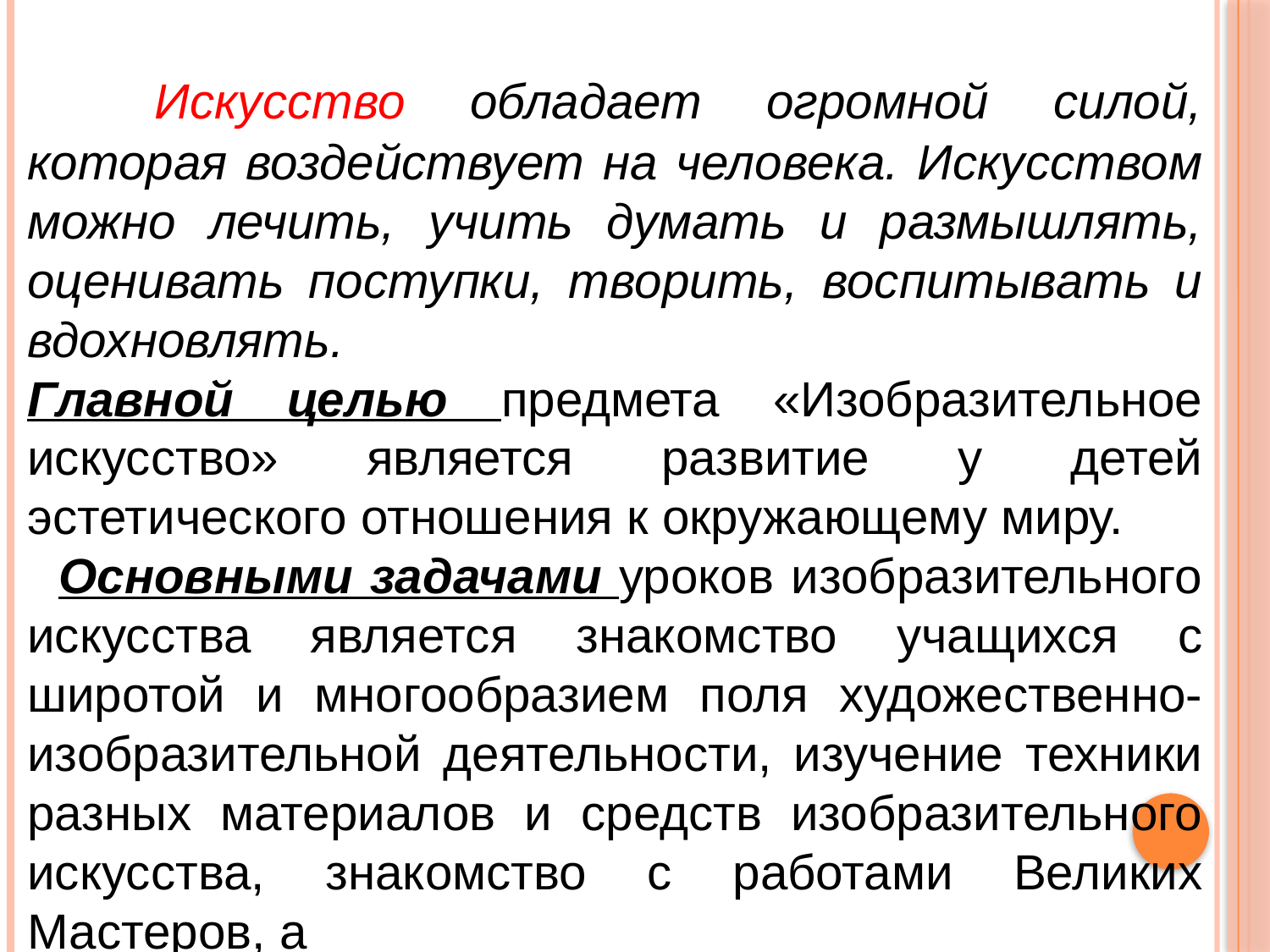

Искусство обладает огромной силой, которая воздействует на человека. Искусством можно лечить, учить думать и размышлять, оценивать поступки, творить, воспитывать и вдохновлять.
Главной целью предмета «Изобразительное искусство» является развитие у детей эстетического отношения к окружающему миру.
  Основными задачами уроков изобразительного искусства является знакомство учащихся с широтой и многообразием поля художественно-изобразительной деятельности, изучение техники разных материалов и средств изобразительного искусства, знакомство с работами Великих Мастеров, а
также создание и восприятие художественных образов.